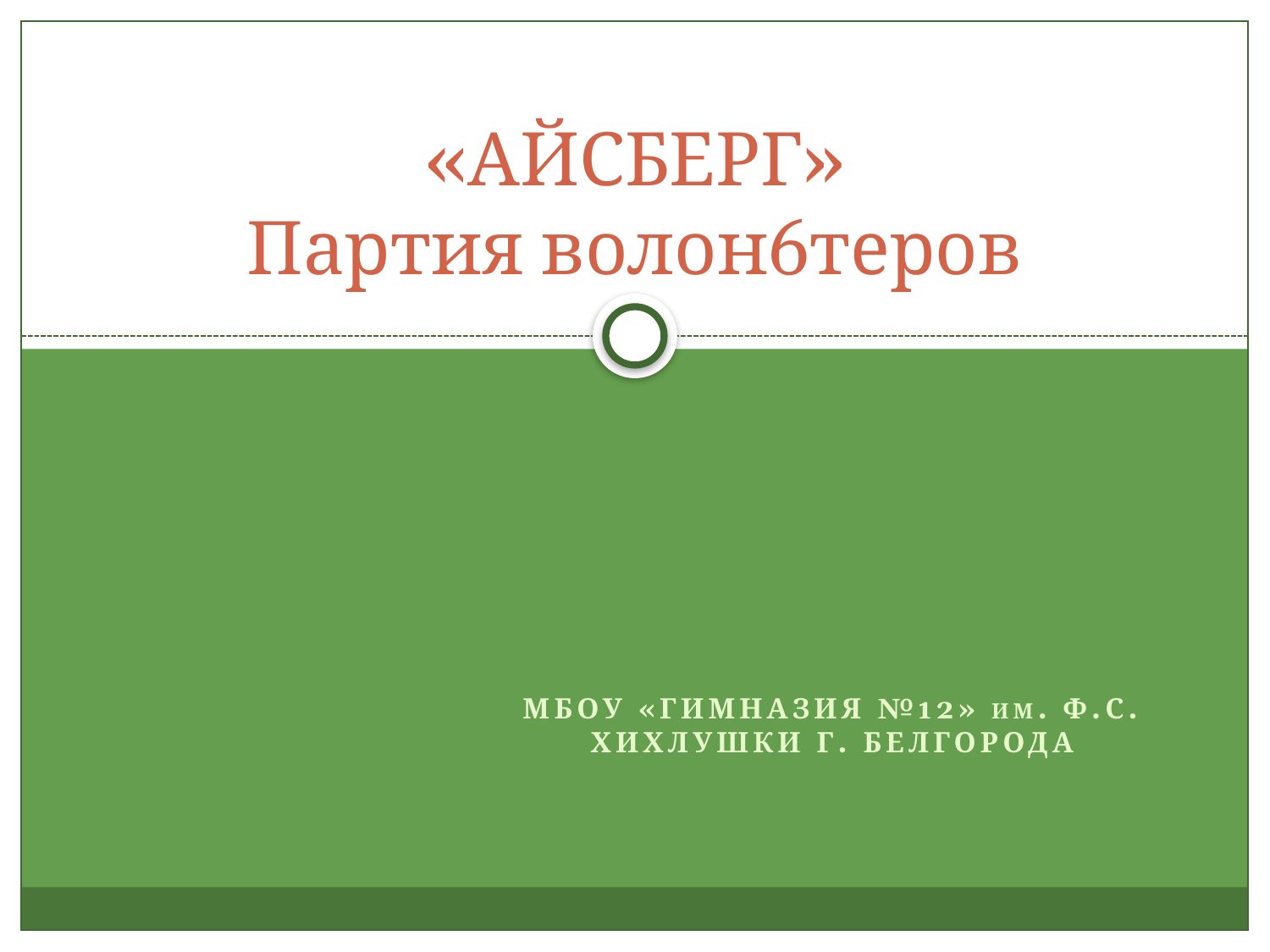

# «АЙСБЕРГ» Партия волон6теров
МБОУ «Гимназия №12» им. Ф.С. Хихлушки г. Белгорода